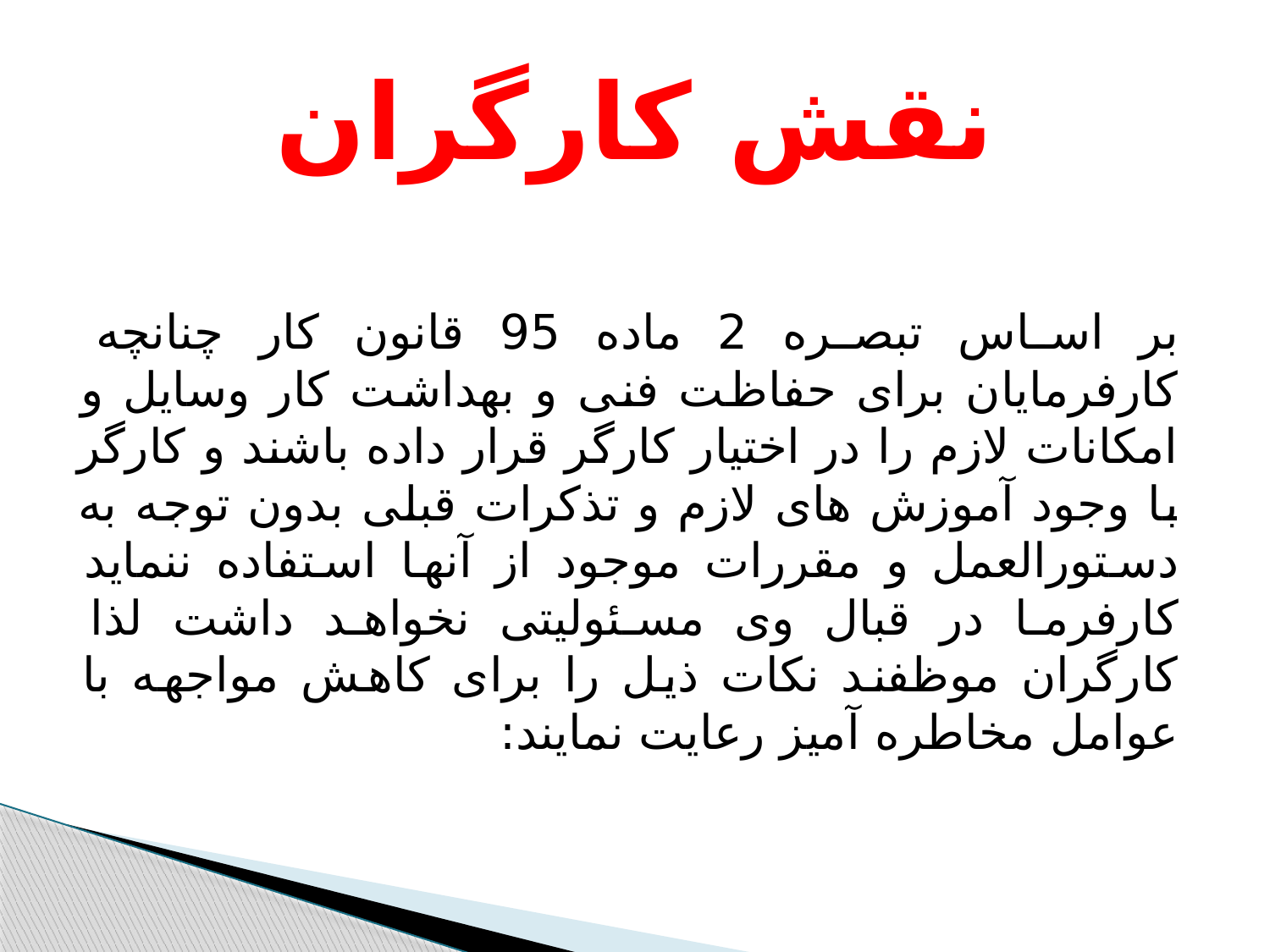

# نقش کارگران
بر اساس تبصره 2 ماده 95 قانون کار چنانچه کارفرمایان برای حفاظت فنی و بهداشت کار وسایل و امکانات لازم را در اختیار کارگر قرار داده باشند و کارگر با وجود آموزش های لازم و تذکرات قبلی بدون توجه به دستورالعمل و مقررات موجود از آنها استفاده ننماید کارفرما در قبال وی مسئولیتی نخواهد داشت لذا کارگران موظفند نکات ذیل را برای کاهش مواجهه با عوامل مخاطره آمیز رعایت نمایند: